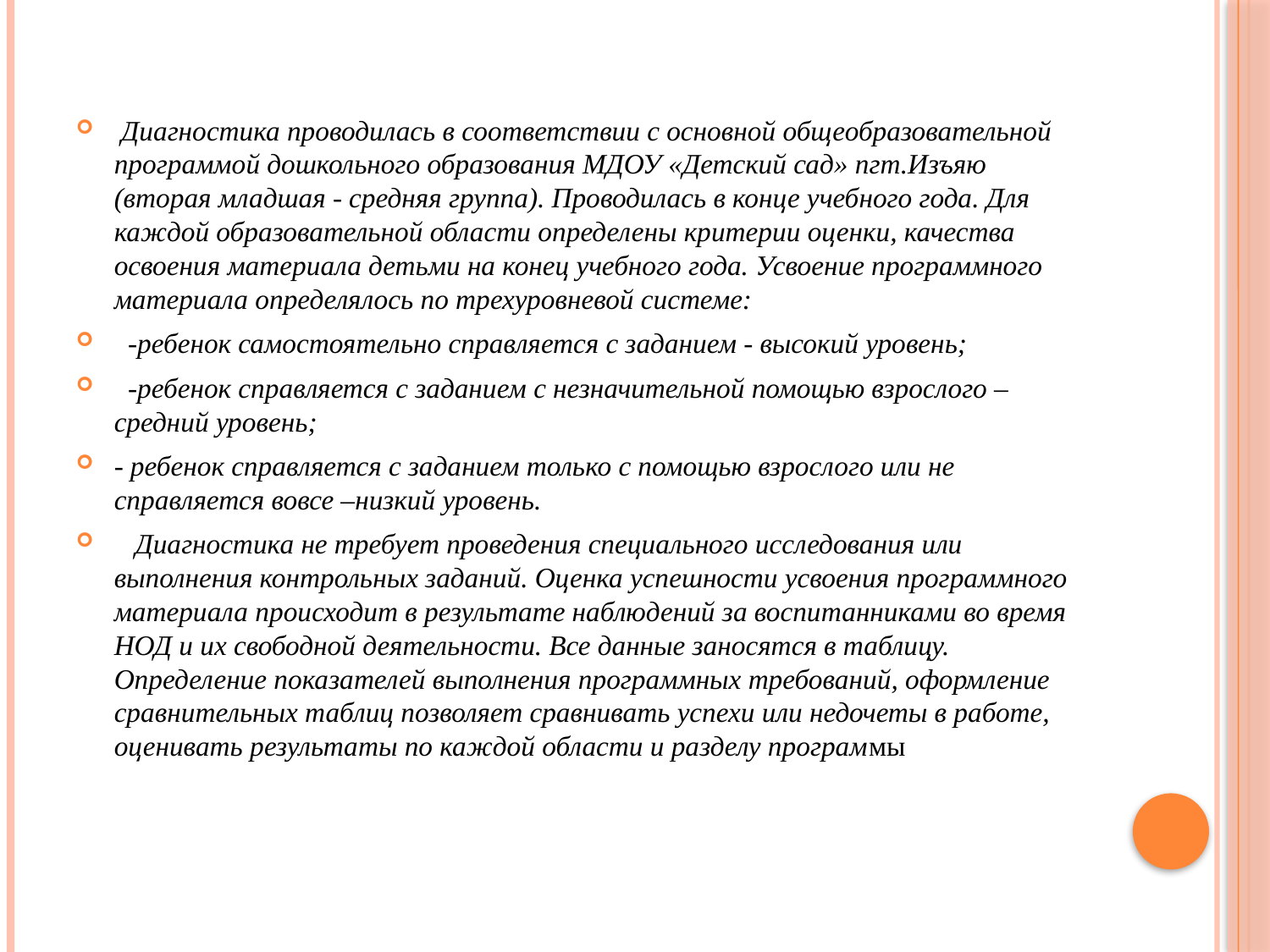

#
 Диагностика проводилась в соответствии с основной общеобразовательной программой дошкольного образования МДОУ «Детский сад» пгт.Изъяю (вторая младшая - средняя группа). Проводилась в конце учебного года. Для каждой образовательной области определены критерии оценки, качества освоения материала детьми на конец учебного года. Усвоение программного материала определялось по трехуровневой системе:
  -ребенок самостоятельно справляется с заданием - высокий уровень;
  -ребенок справляется с заданием с незначительной помощью взрослого – средний уровень;
- ребенок справляется с заданием только с помощью взрослого или не справляется вовсе –низкий уровень.
   Диагностика не требует проведения специального исследования или выполнения контрольных заданий. Оценка успешности усвоения программного материала происходит в результате наблюдений за воспитанниками во время НОД и их свободной деятельности. Все данные заносятся в таблицу. Определение показателей выполнения программных требований, оформление сравнительных таблиц позволяет сравнивать успехи или недочеты в работе, оценивать результаты по каждой области и разделу программы